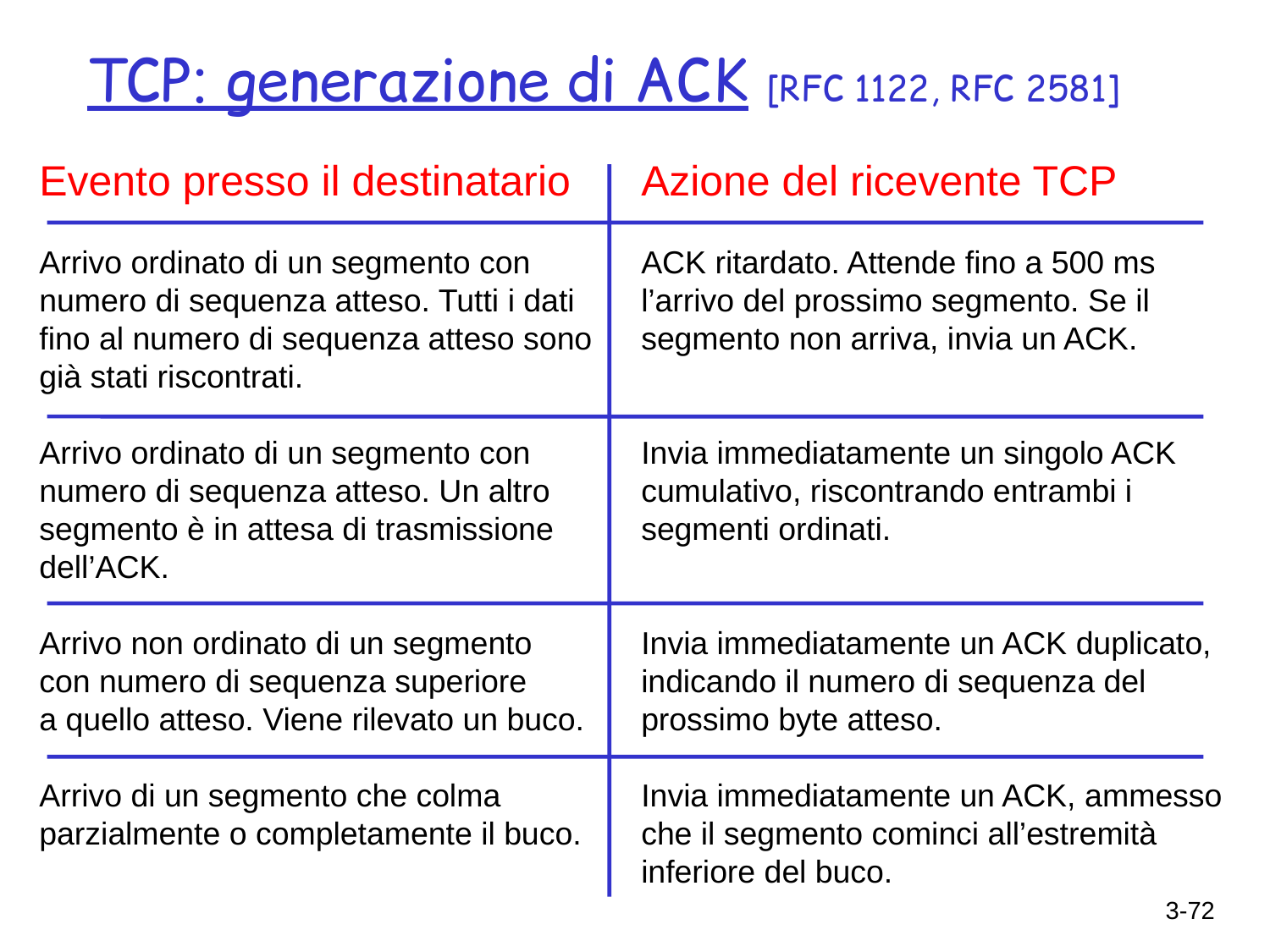

# TCP: generazione di ACK [RFC 1122, RFC 2581]
Evento presso il destinatario

Arrivo ordinato di un segmento con
numero di sequenza atteso. Tutti i dati
fino al numero di sequenza atteso sono già stati riscontrati.

Arrivo ordinato di un segmento con
numero di sequenza atteso. Un altro
segmento è in attesa di trasmissione
dell’ACK.

Arrivo non ordinato di un segmento
con numero di sequenza superiore
a quello atteso. Viene rilevato un buco.

Arrivo di un segmento che colma
parzialmente o completamente il buco.

Azione del ricevente TCP

ACK ritardato. Attende fino a 500 ms
l’arrivo del prossimo segmento. Se il
segmento non arriva, invia un ACK.

Invia immediatamente un singolo ACK
cumulativo, riscontrando entrambi i
segmenti ordinati.

Invia immediatamente un ACK duplicato,
indicando il numero di sequenza del
prossimo byte atteso.

Invia immediatamente un ACK, ammesso
che il segmento cominci all’estremità
inferiore del buco.

3-72